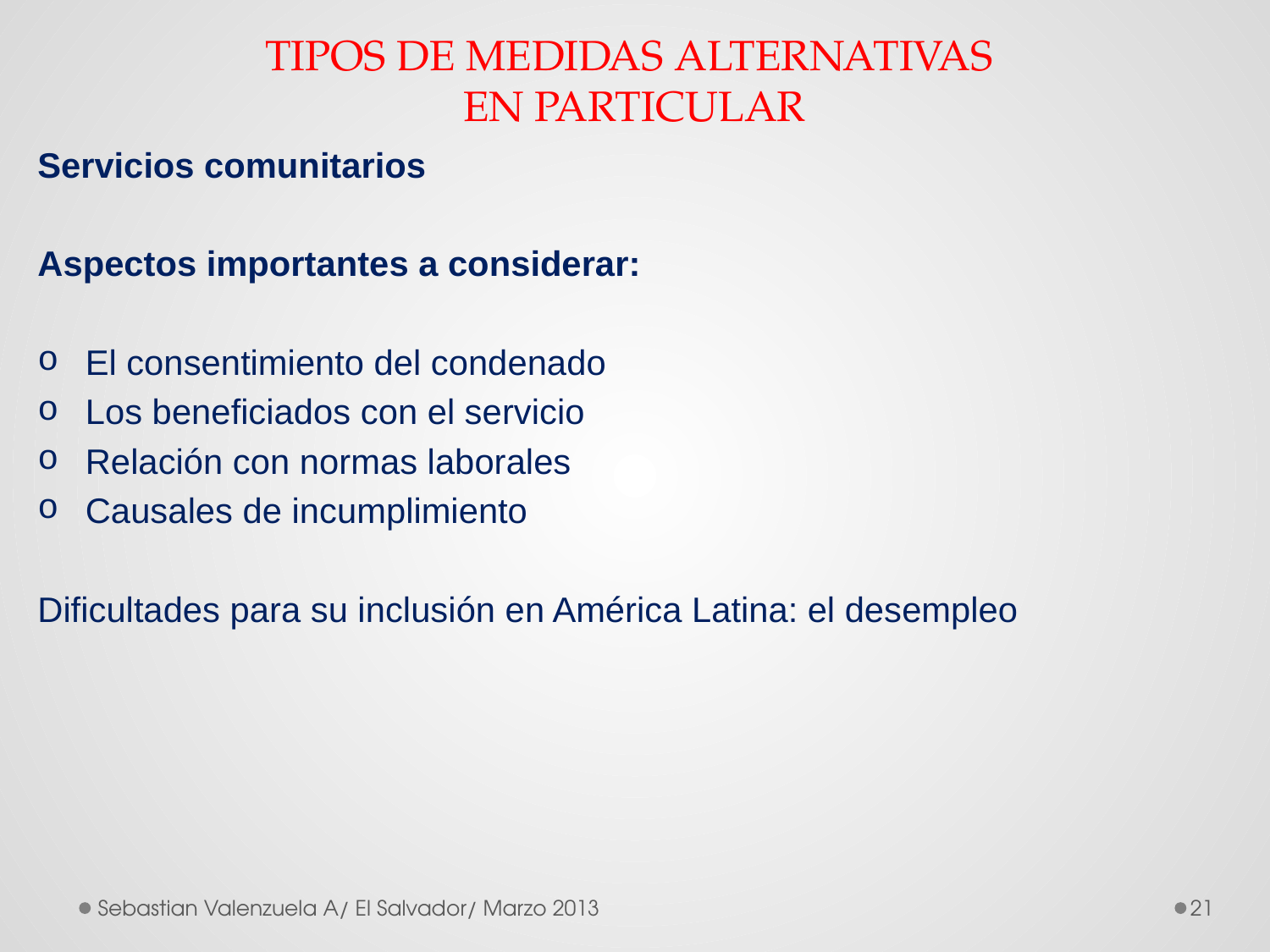

# TIPOS DE MEDIDAS ALTERNATIVAS EN PARTICULAR
Servicios comunitarios

Aspectos importantes a considerar:

El consentimiento del condenado
Los beneficiados con el servicio
Relación con normas laborales
Causales de incumplimiento

Dificultades para su inclusión en América Latina: el desempleo

Sebastian Valenzuela A/ El Salvador/ Marzo 2013
21